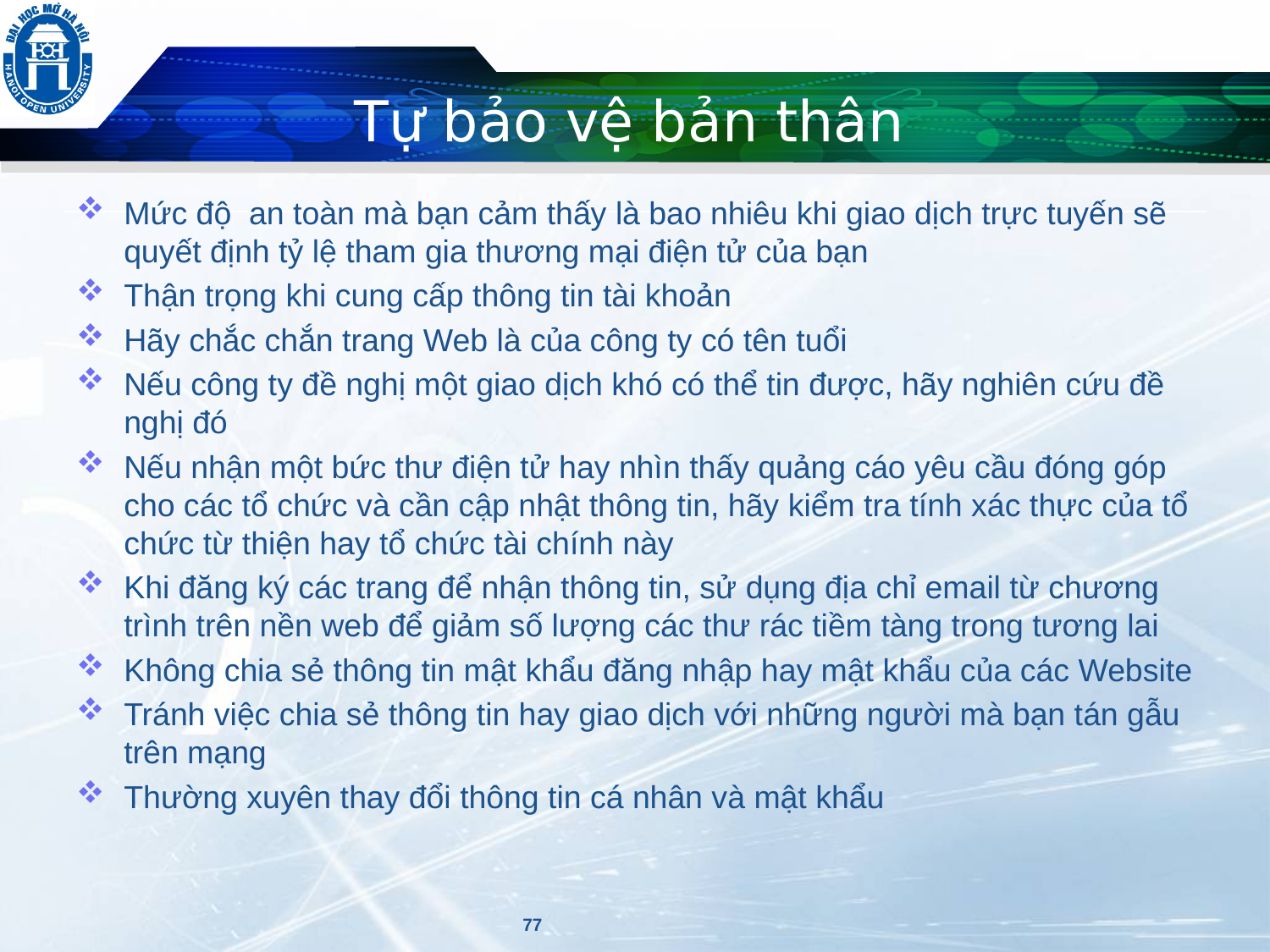

# Tự bảo vệ bản thân
Mức độ  an toàn mà bạn cảm thấy là bao nhiêu khi giao dịch trực tuyến sẽ quyết định tỷ lệ tham gia thương mại điện tử của bạn
Thận trọng khi cung cấp thông tin tài khoản
Hãy chắc chắn trang Web là của công ty có tên tuổi
Nếu công ty đề nghị một giao dịch khó có thể tin được, hãy nghiên cứu đề nghị đó
Nếu nhận một bức thư điện tử hay nhìn thấy quảng cáo yêu cầu đóng góp cho các tổ chức và cần cập nhật thông tin, hãy kiểm tra tính xác thực của tổ chức từ thiện hay tổ chức tài chính này
Khi đăng ký các trang để nhận thông tin, sử dụng địa chỉ email từ chương trình trên nền web để giảm số lượng các thư rác tiềm tàng trong tương lai
Không chia sẻ thông tin mật khẩu đăng nhập hay mật khẩu của các Website
Tránh việc chia sẻ thông tin hay giao dịch với những người mà bạn tán gẫu trên mạng
Thường xuyên thay đổi thông tin cá nhân và mật khẩu
77